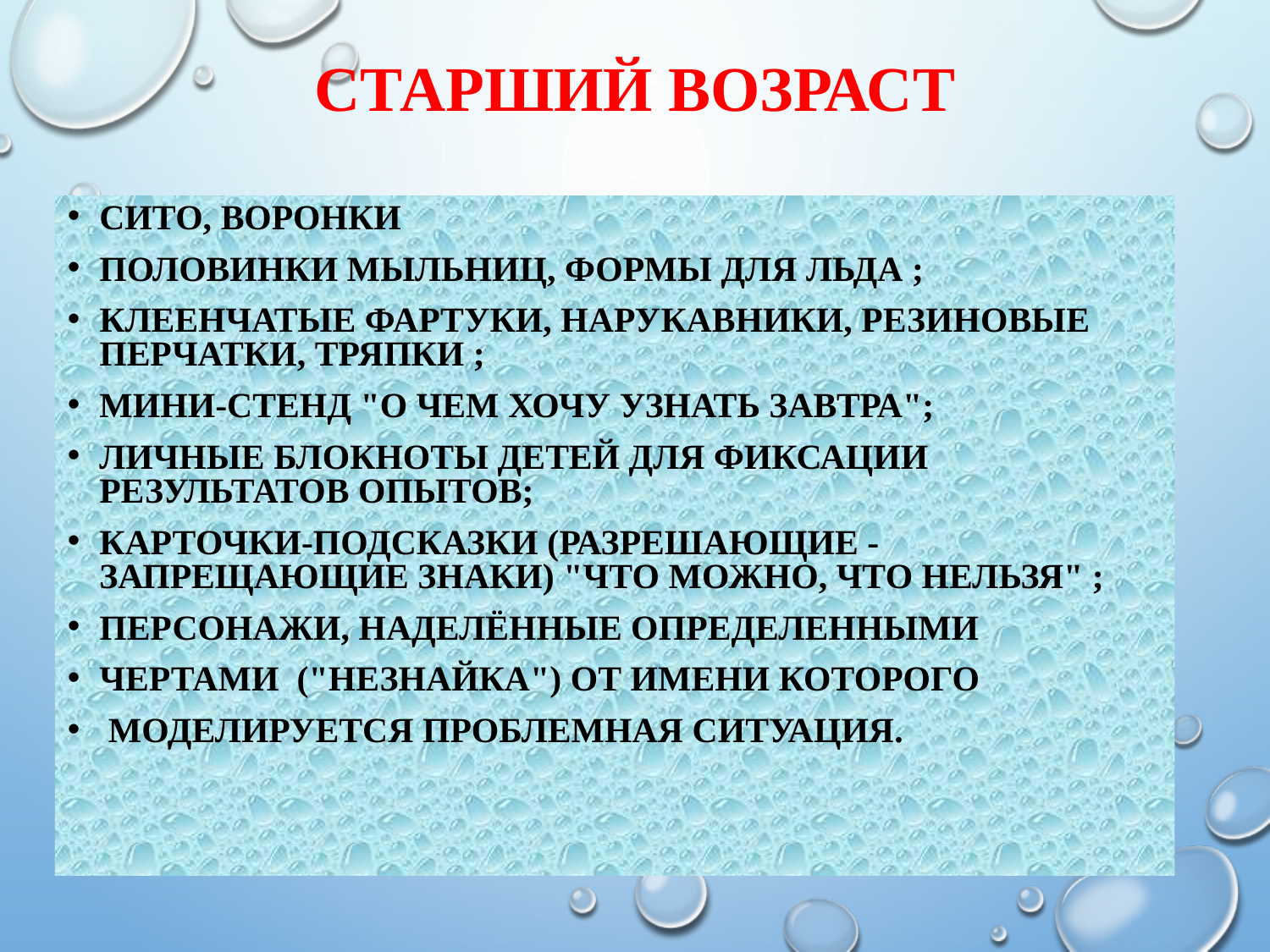

# Старший возраст
сито, воронки
половинки мыльниц, формы для льда ;
клеенчатые фартуки, нарукавники, резиновые перчатки, тряпки ;
мини-стенд "О чем хочу узнать завтра";
личные блокноты детей для фиксации результатов опытов;
карточки-подсказки (разрешающие - запрещающие знаки) "Что можно, что нельзя" ;
персонажи, наделённые определенными
чертами  ("Незнайка") от имени которого
 моделируется проблемная ситуация.